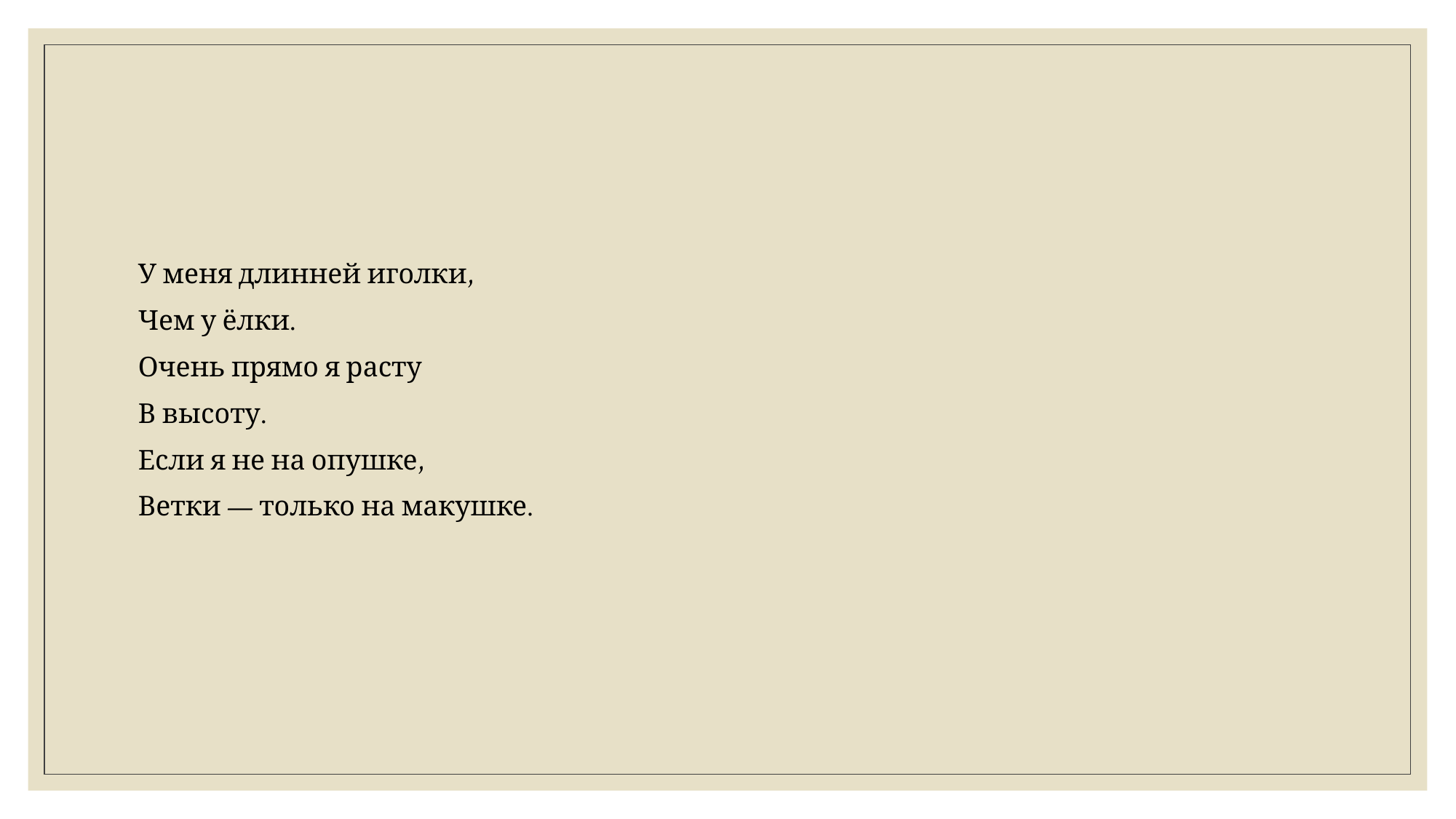

У меня длинней иголки,
Чем у ёлки.
Очень прямо я расту
В высоту.
Если я не на опушке,
Ветки — только на макушке.